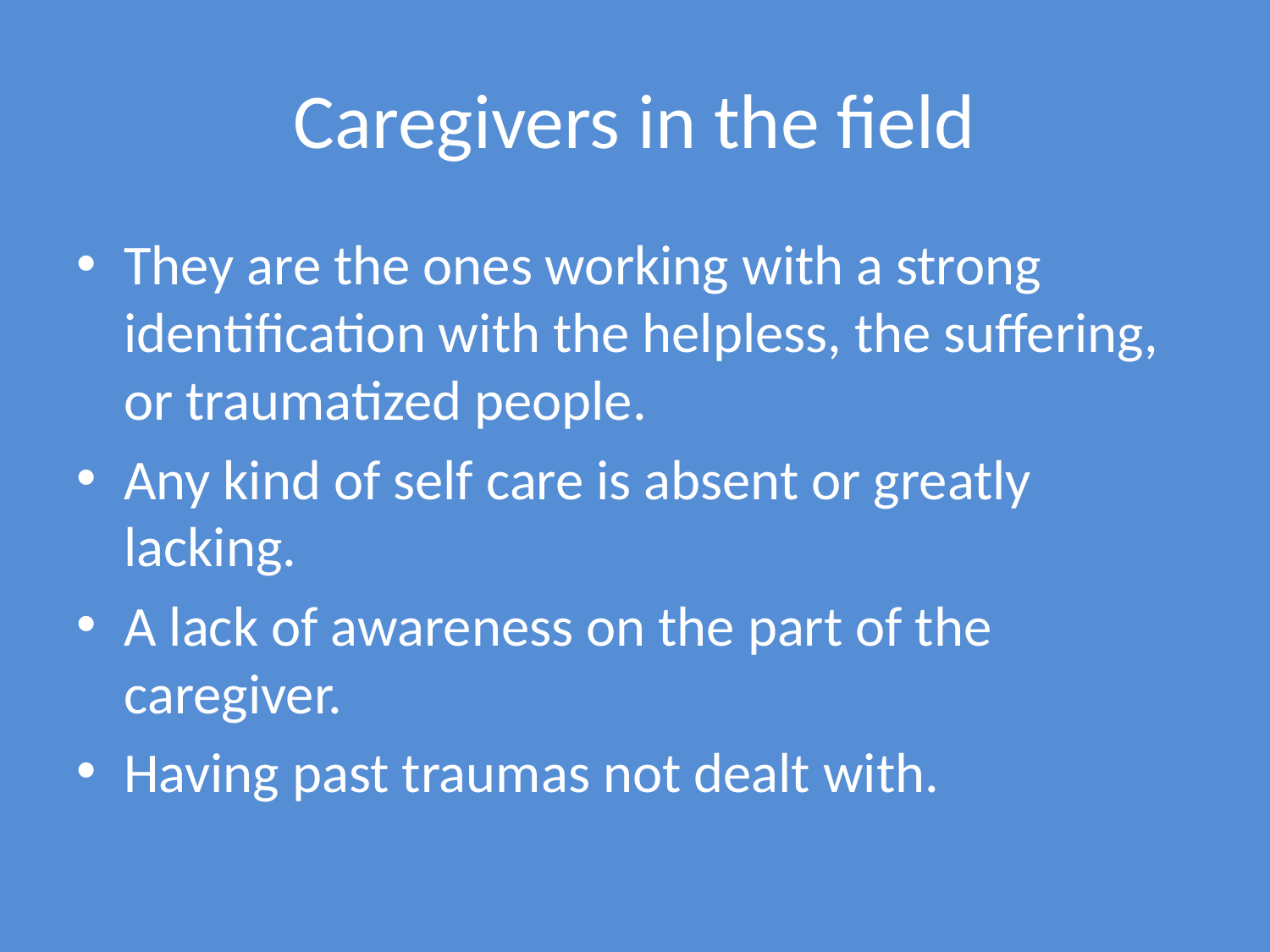

# Caregivers in the field
They are the ones working with a strong identification with the helpless, the suffering, or traumatized people.
Any kind of self care is absent or greatly lacking.
A lack of awareness on the part of the caregiver.
Having past traumas not dealt with.